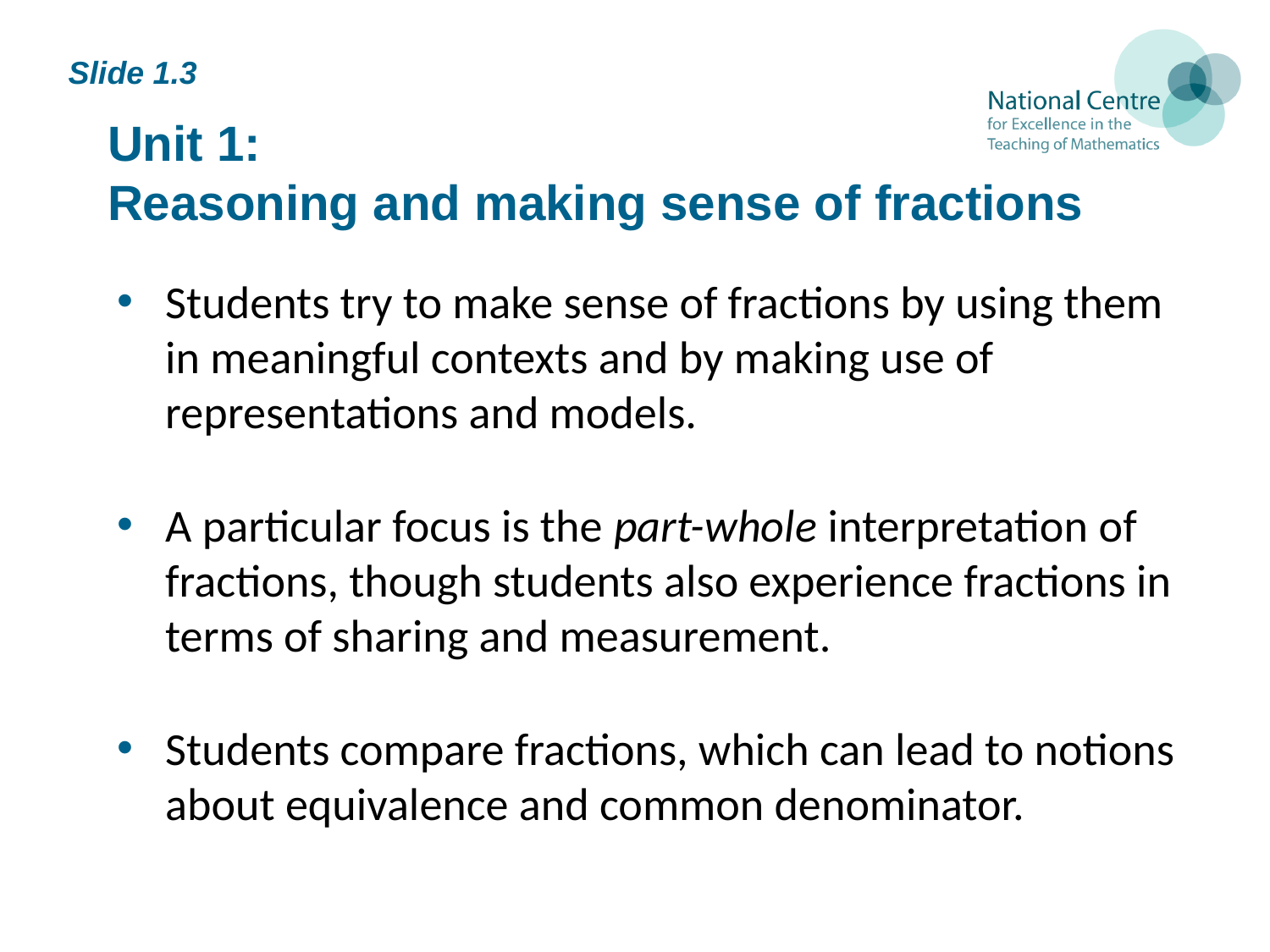

Slide 1.3
# Unit 1: Reasoning and making sense of fractions
Students try to make sense of fractions by using them in meaningful contexts and by making use of representations and models.

A particular focus is the part-whole interpretation of fractions, though students also experience fractions in terms of sharing and measurement.

Students compare fractions, which can lead to notions about equivalence and common denominator.